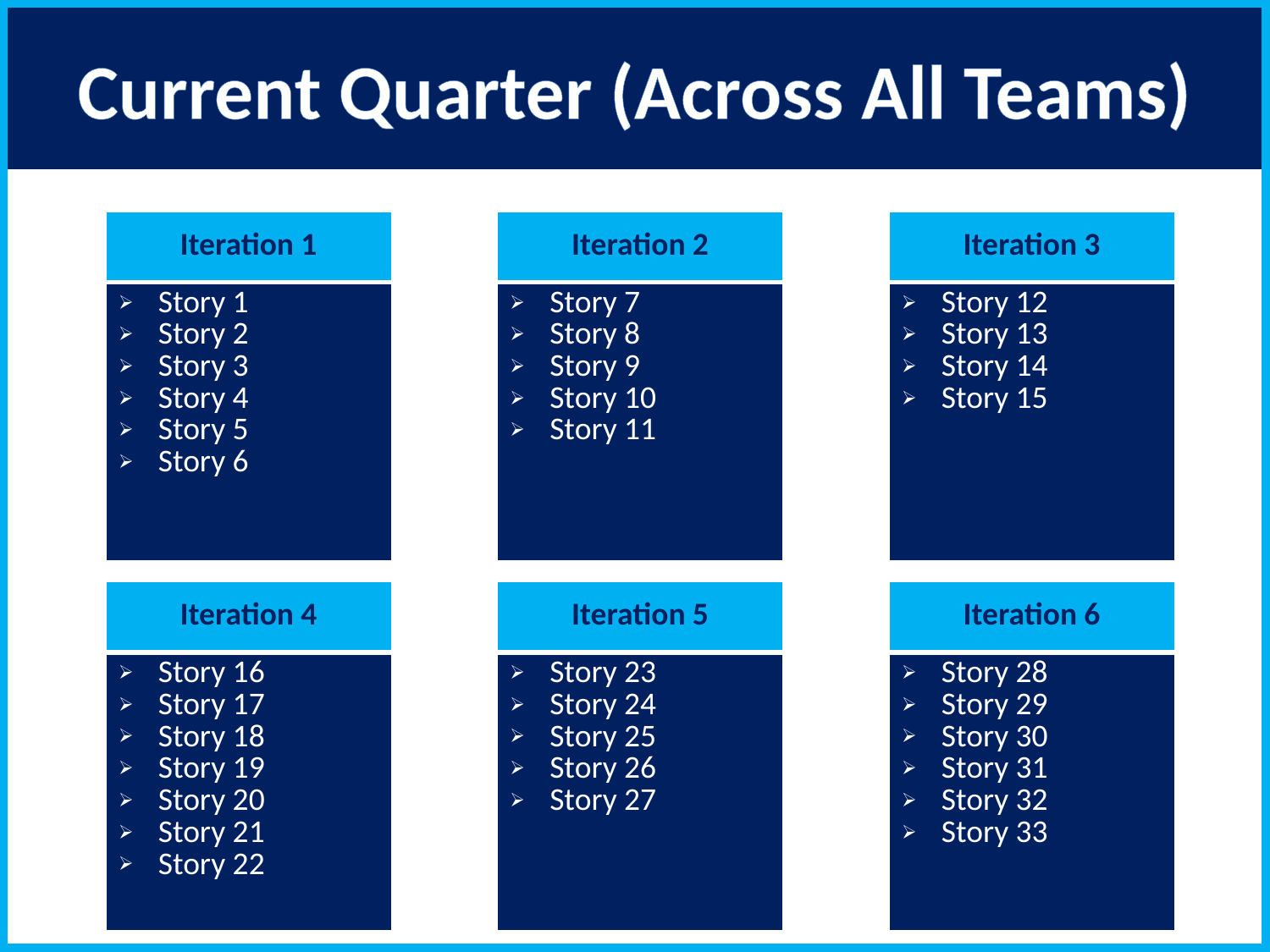

Current Quarter (Across All Teams)
| Iteration 1 |
| --- |
| Story 1 Story 2 Story 3 Story 4 Story 5 Story 6 |
| Iteration 2 |
| --- |
| Story 7 Story 8 Story 9 Story 10 Story 11 |
| Iteration 3 |
| --- |
| Story 12 Story 13 Story 14 Story 15 |
| Iteration 4 |
| --- |
| Story 16 Story 17 Story 18 Story 19 Story 20 Story 21 Story 22 |
| Iteration 5 |
| --- |
| Story 23 Story 24 Story 25 Story 26 Story 27 |
| Iteration 6 |
| --- |
| Story 28 Story 29 Story 30 Story 31 Story 32 Story 33 |